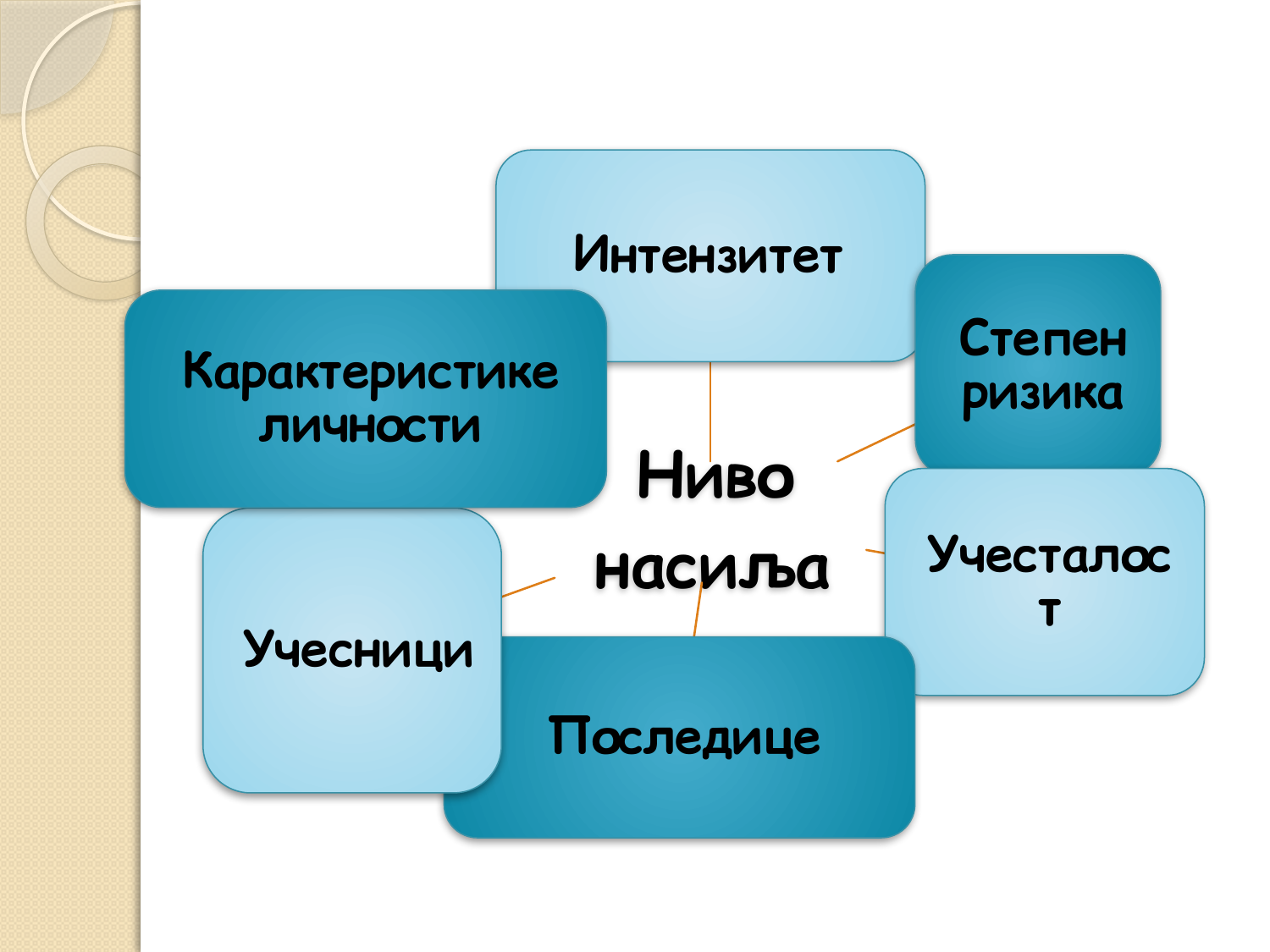

#
Ниво
насиља
Интензитет
Степен ризика
Учесталост
Последице
Учесници
Карактеристике личности